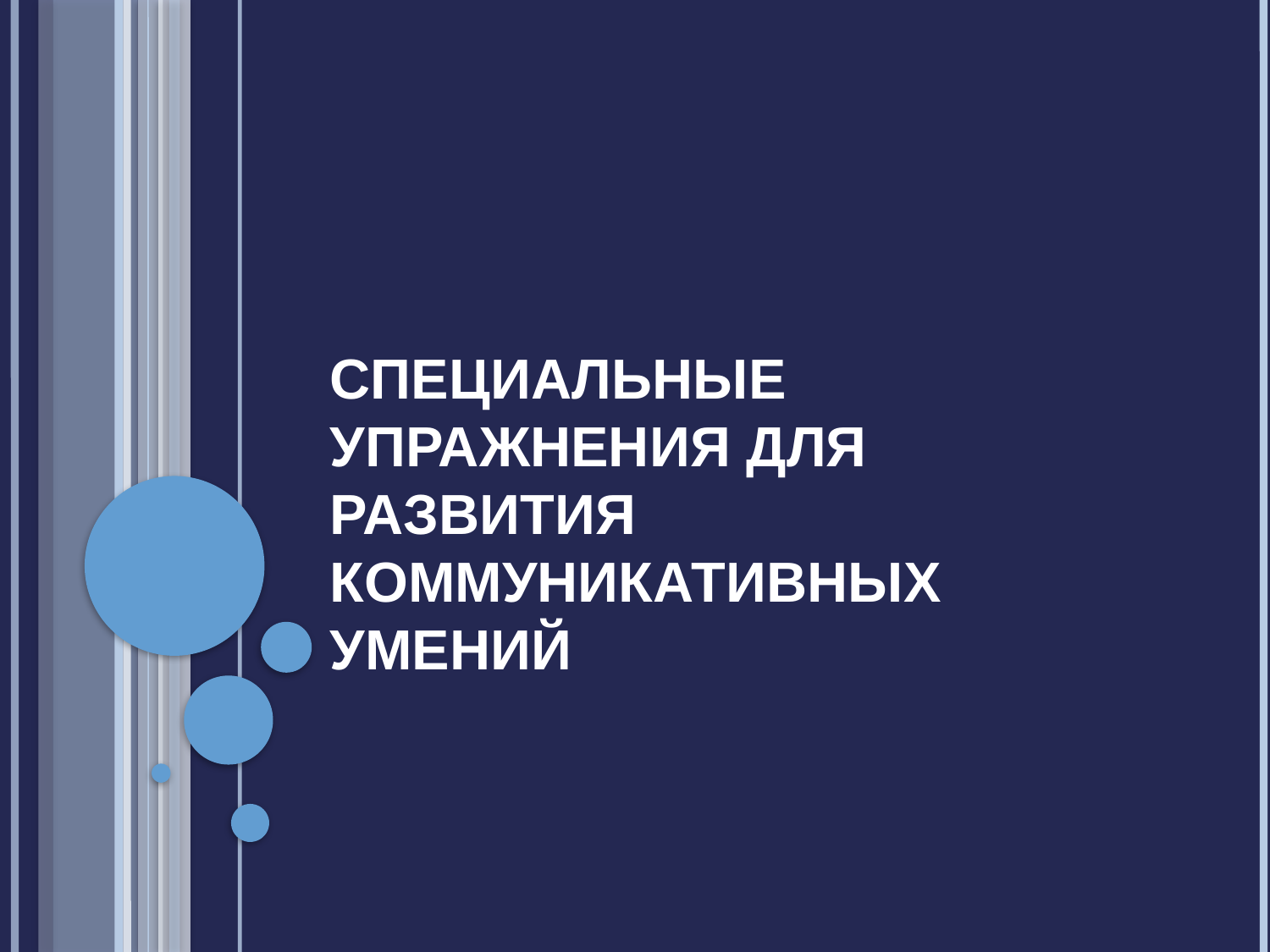

# Специальные упражнения для развития коммуникативных умений